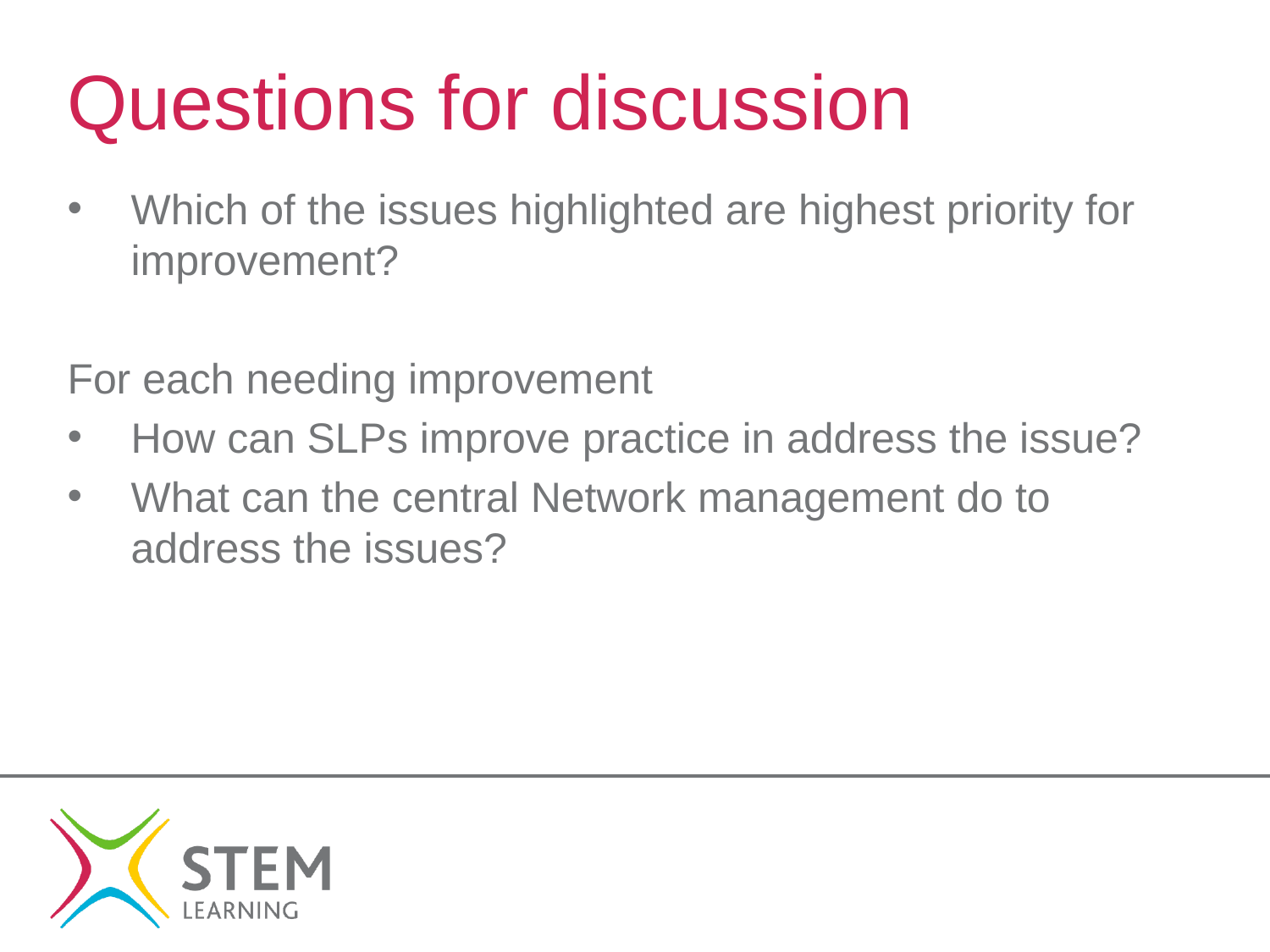

# Questions for discussion
Which of the issues highlighted are highest priority for improvement?

For each needing improvement
How can SLPs improve practice in address the issue?
What can the central Network management do to address the issues?